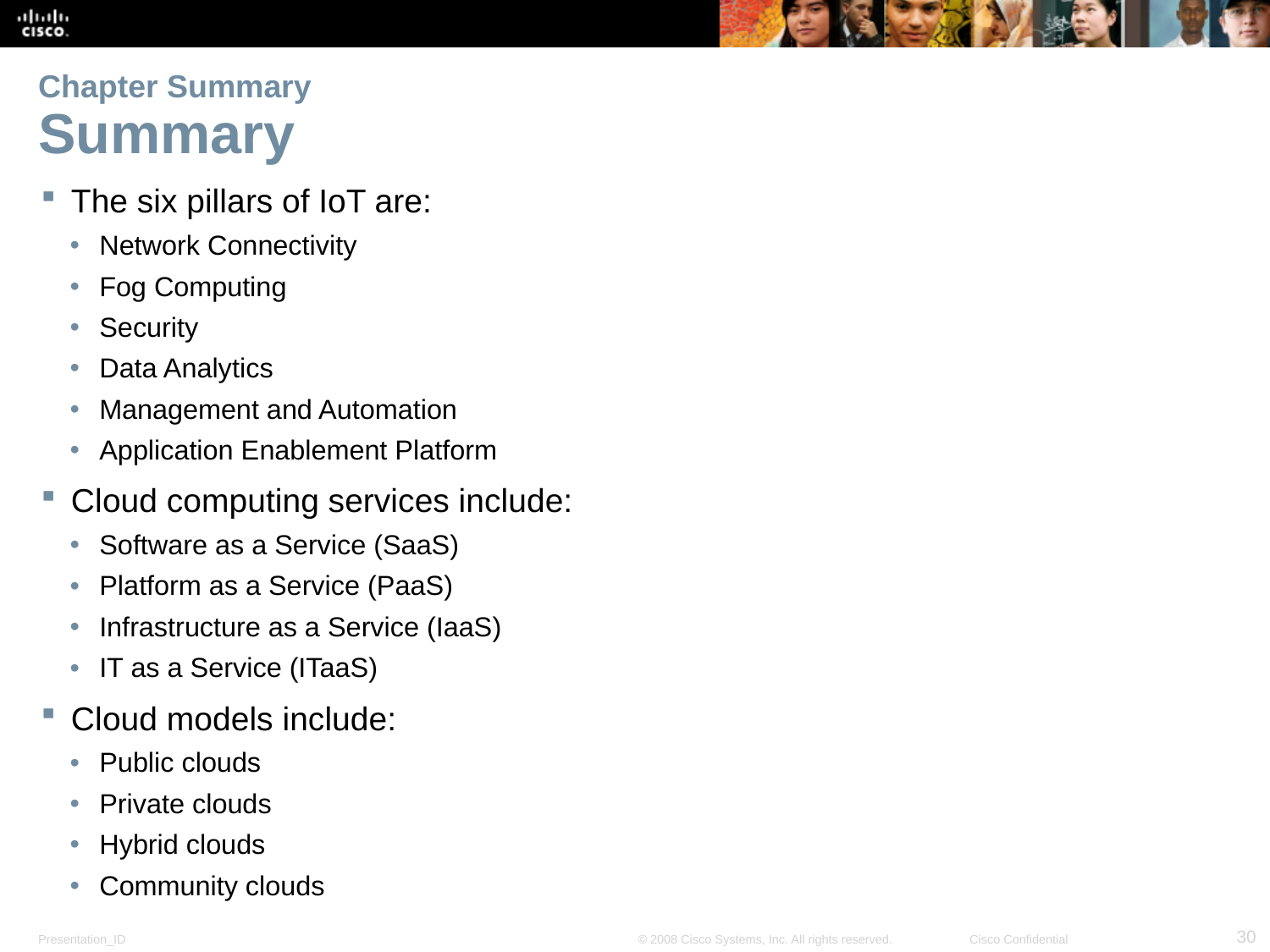

# Chapter Summary Summary
The six pillars of IoT are:
Network Connectivity
Fog Computing
Security
Data Analytics
Management and Automation
Application Enablement Platform
Cloud computing services include:
Software as a Service (SaaS)
Platform as a Service (PaaS)
Infrastructure as a Service (IaaS)
IT as a Service (ITaaS)
Cloud models include:
Public clouds
Private clouds
Hybrid clouds
Community clouds